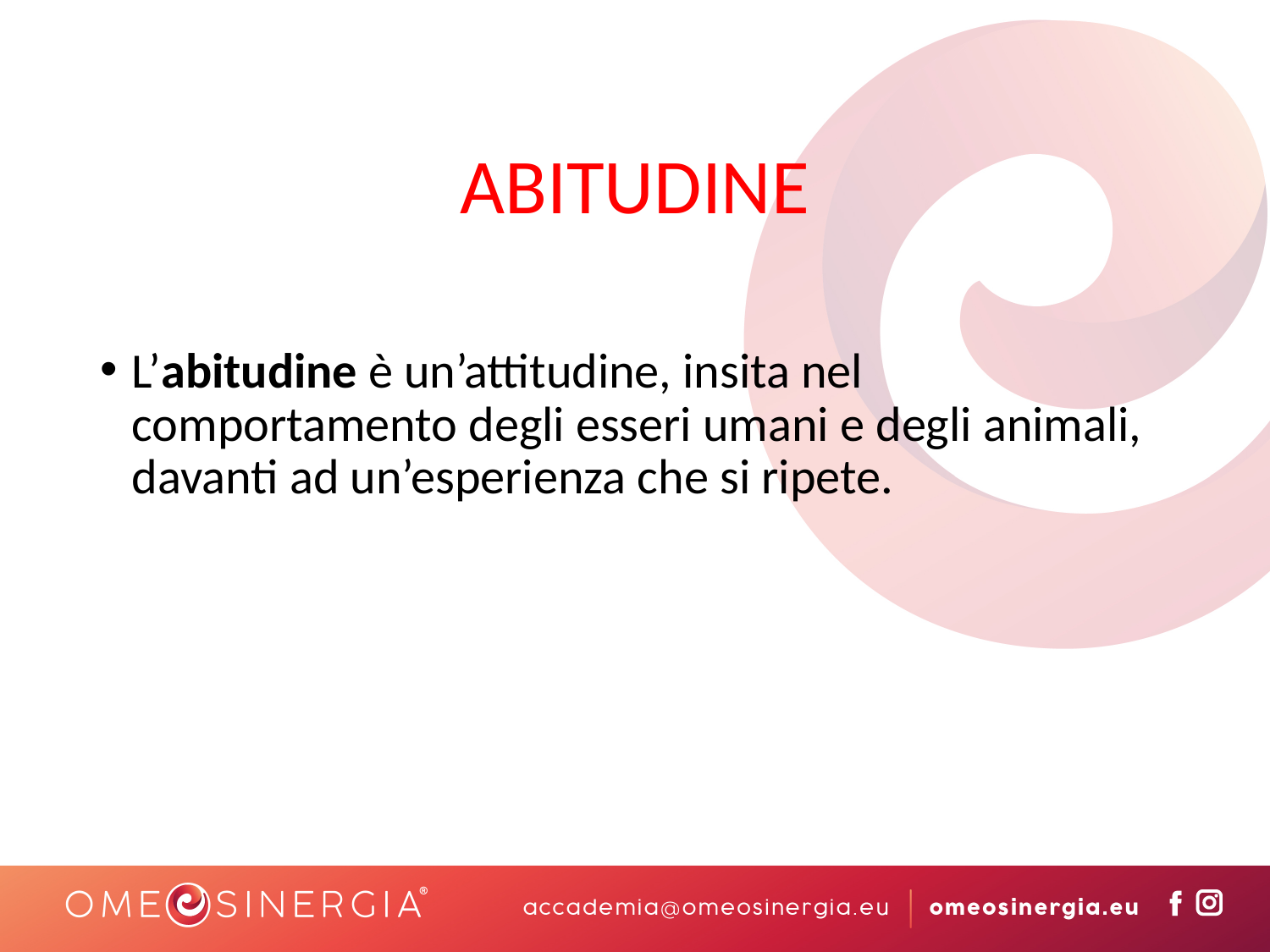

# ABITUDINE
L’abitudine è un’attitudine, insita nel comportamento degli esseri umani e degli animali, davanti ad un’esperienza che si ripete.